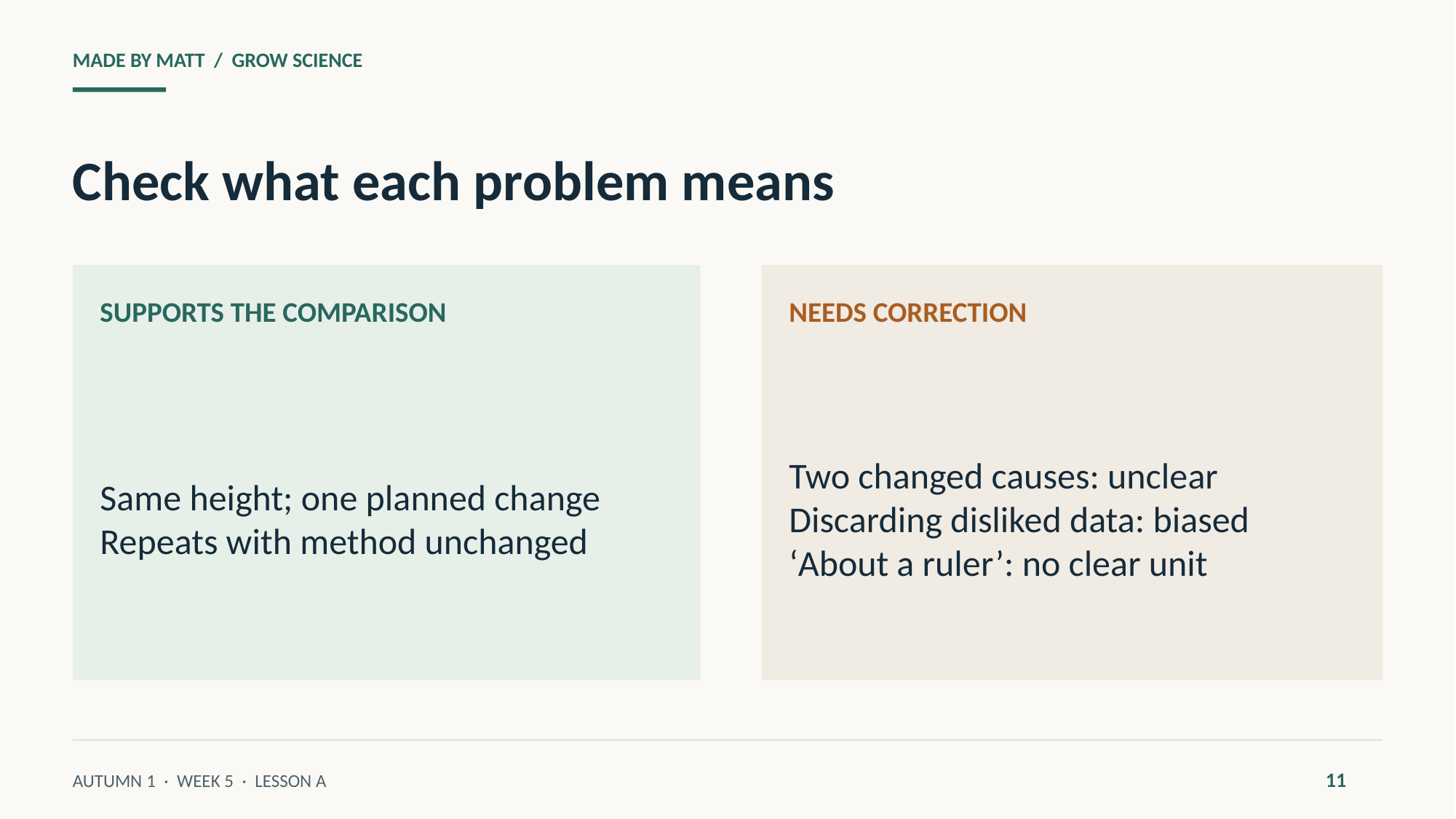

MADE BY MATT  /  GROW SCIENCE

Check what each problem means
SUPPORTS THE COMPARISON
NEEDS CORRECTION
Same height; one planned change
Repeats with method unchanged
Two changed causes: unclear
Discarding disliked data: biased
‘About a ruler’: no clear unit

11
AUTUMN 1  ·  WEEK 5  ·  LESSON A